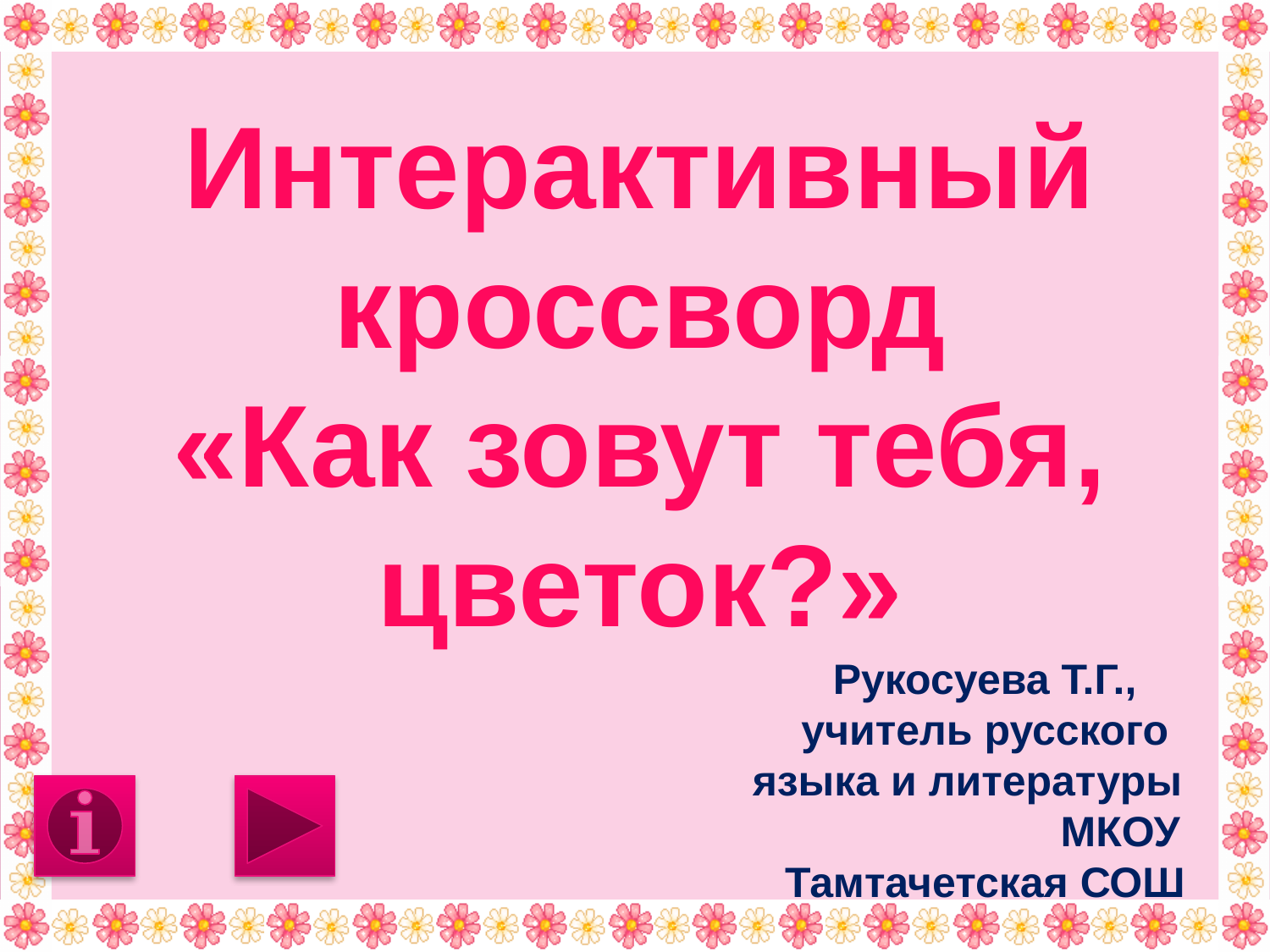

# Интерактивный кроссворд «Как зовут тебя, цветок?»
Рукосуева Т.Г., учитель русского языка и литературы                           МКОУ Тамтачетская СОШ